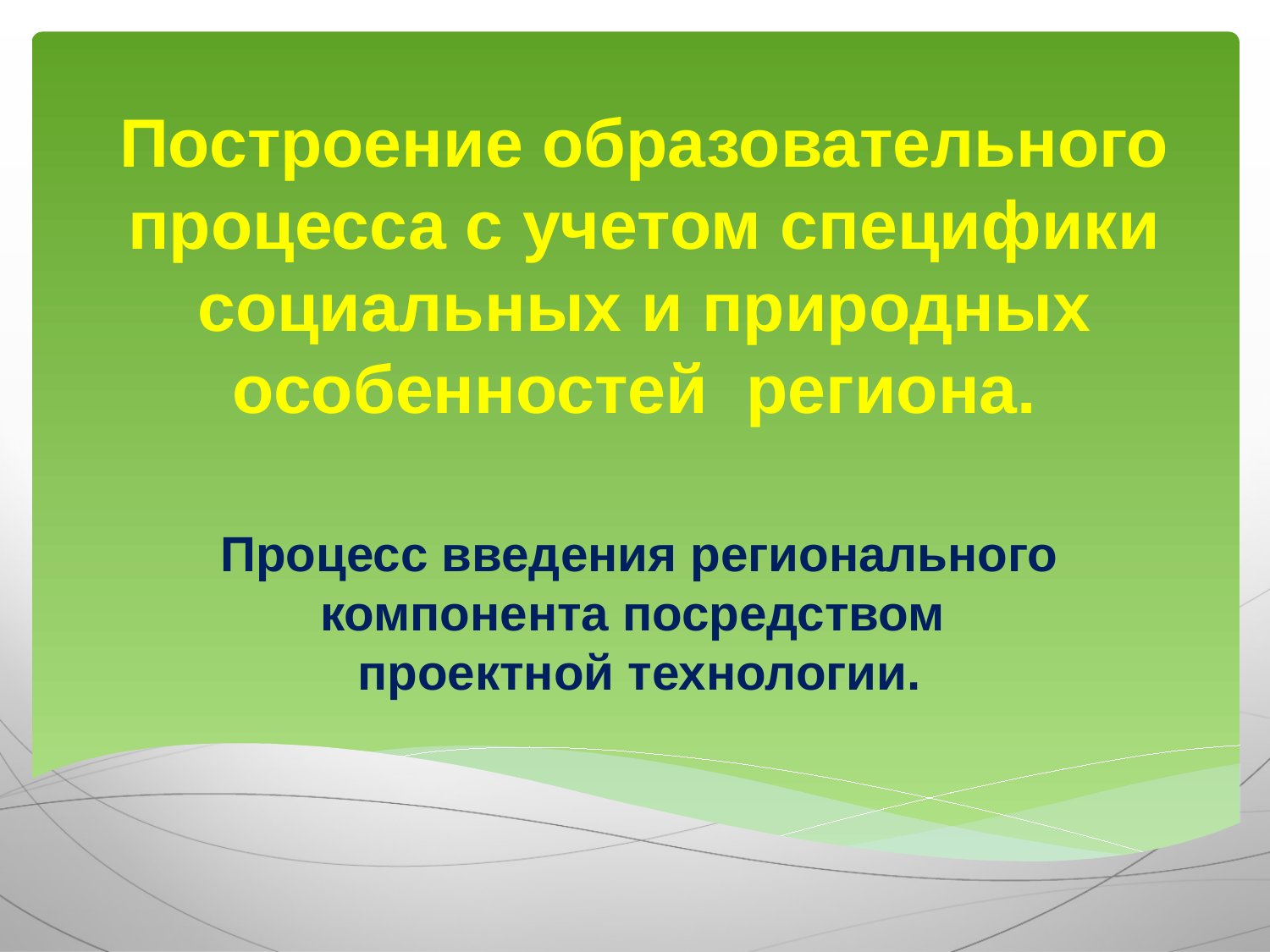

# Построение образовательного процесса с учетом специфики социальных и природных особенностей  региона.
Процесс введения регионального компонента посредством  проектной технологии.